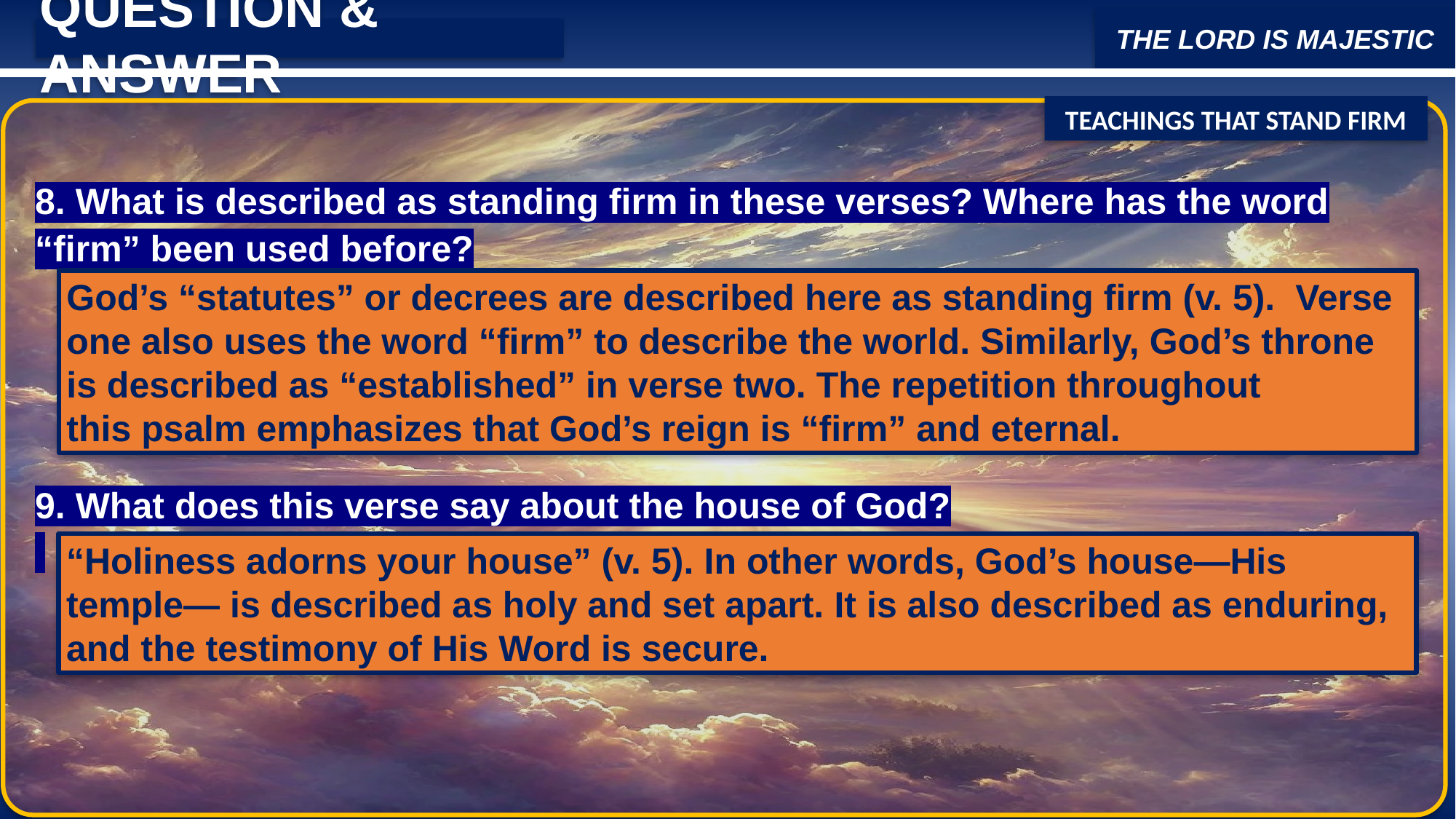

The Lord Is Majestic
QUESTION & ANSWER
TEACHINGS THAT STAND FIRM

8. What is described as standing firm in these verses? Where has the word “firm” been used before?

9. What does this verse say about the house of God?

God’s “statutes” or decrees are described here as standing firm (v. 5).  Verse one also uses the word “firm” to describe the world. Similarly, God’s throne is described as “established” in verse two. The repetition throughout this psalm emphasizes that God’s reign is “firm” and eternal.
“Holiness adorns your house” (v. 5). In other words, God’s house—His temple— is described as holy and set apart. It is also described as enduring, and the testimony of His Word is secure.